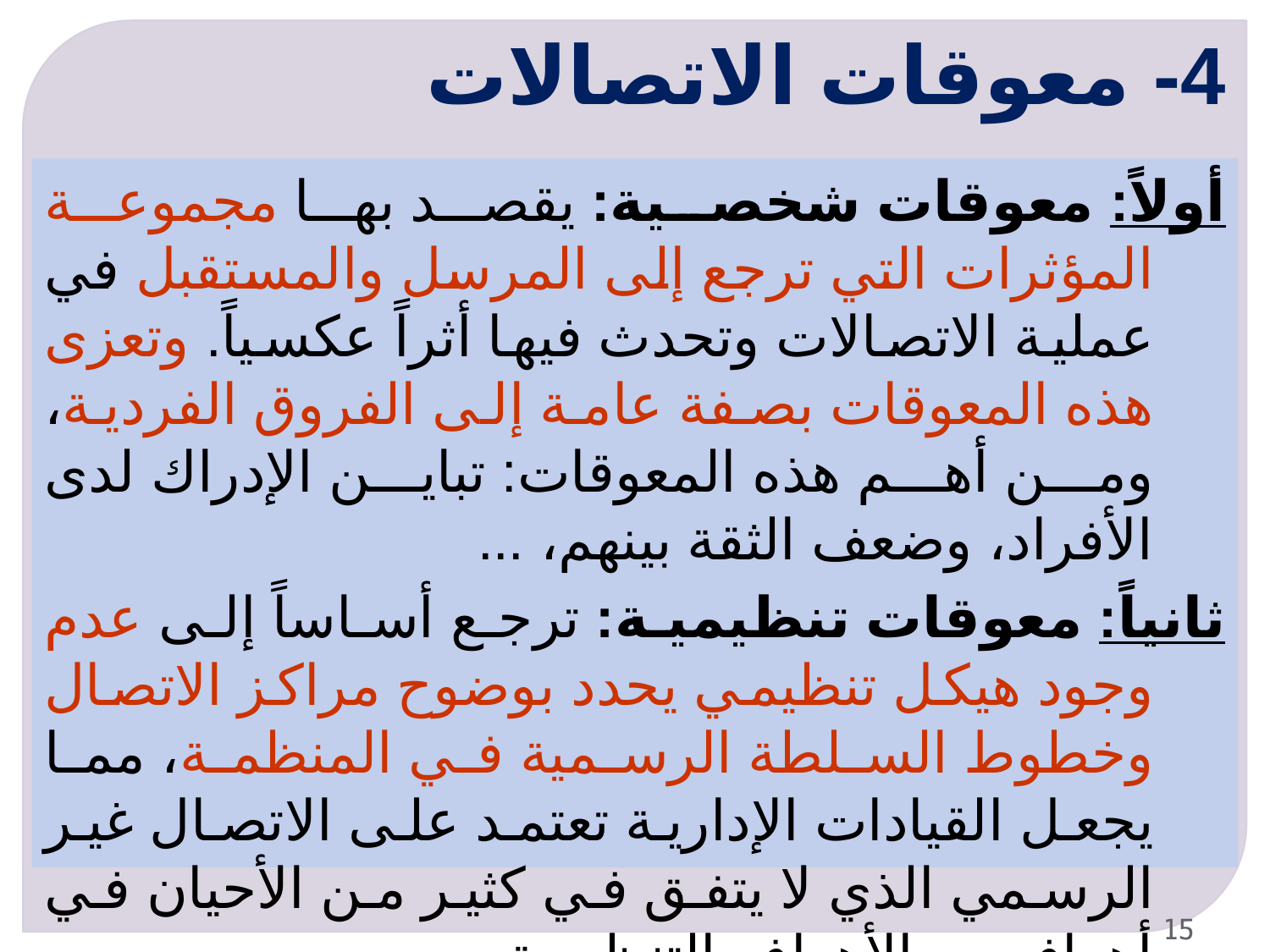

# 4- معوقات الاتصالات
أولاً: معوقات شخصية: يقصد بها مجموعة المؤثرات التي ترجع إلى المرسل والمستقبل في عملية الاتصالات وتحدث فيها أثراً عكسياً. وتعزى هذه المعوقات بصفة عامة إلى الفروق الفردية، ومن أهم هذه المعوقات: تباين الإدراك لدى الأفراد، وضعف الثقة بينهم، ...

ثانياً: معوقات تنظيمية: ترجع أساساً إلى عدم وجود هيكل تنظيمي يحدد بوضوح مراكز الاتصال وخطوط السلطة الرسمية في المنظمة، مما يجعل القيادات الإدارية تعتمد على الاتصال غير الرسمي الذي لا يتفق في كثير من الأحيان في أهدافه مع الأهداف التنظيمية.
15